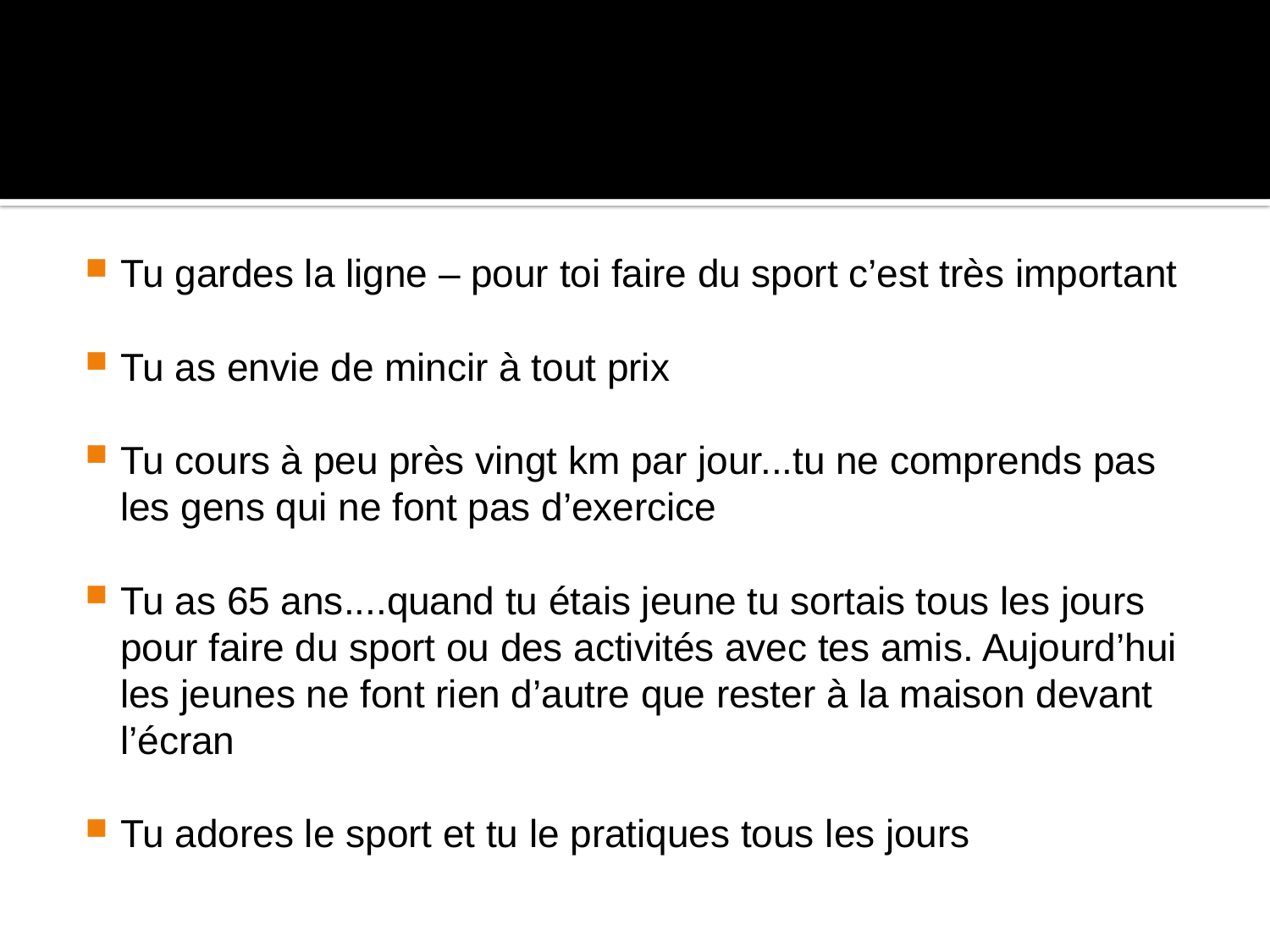

#
Tu gardes la ligne – pour toi faire du sport c’est très important

Tu as envie de mincir à tout prix

Tu cours à peu près vingt km par jour...tu ne comprends pas les gens qui ne font pas d’exercice

Tu as 65 ans....quand tu étais jeune tu sortais tous les jours pour faire du sport ou des activités avec tes amis. Aujourd’hui les jeunes ne font rien d’autre que rester à la maison devant l’écran

Tu adores le sport et tu le pratiques tous les jours